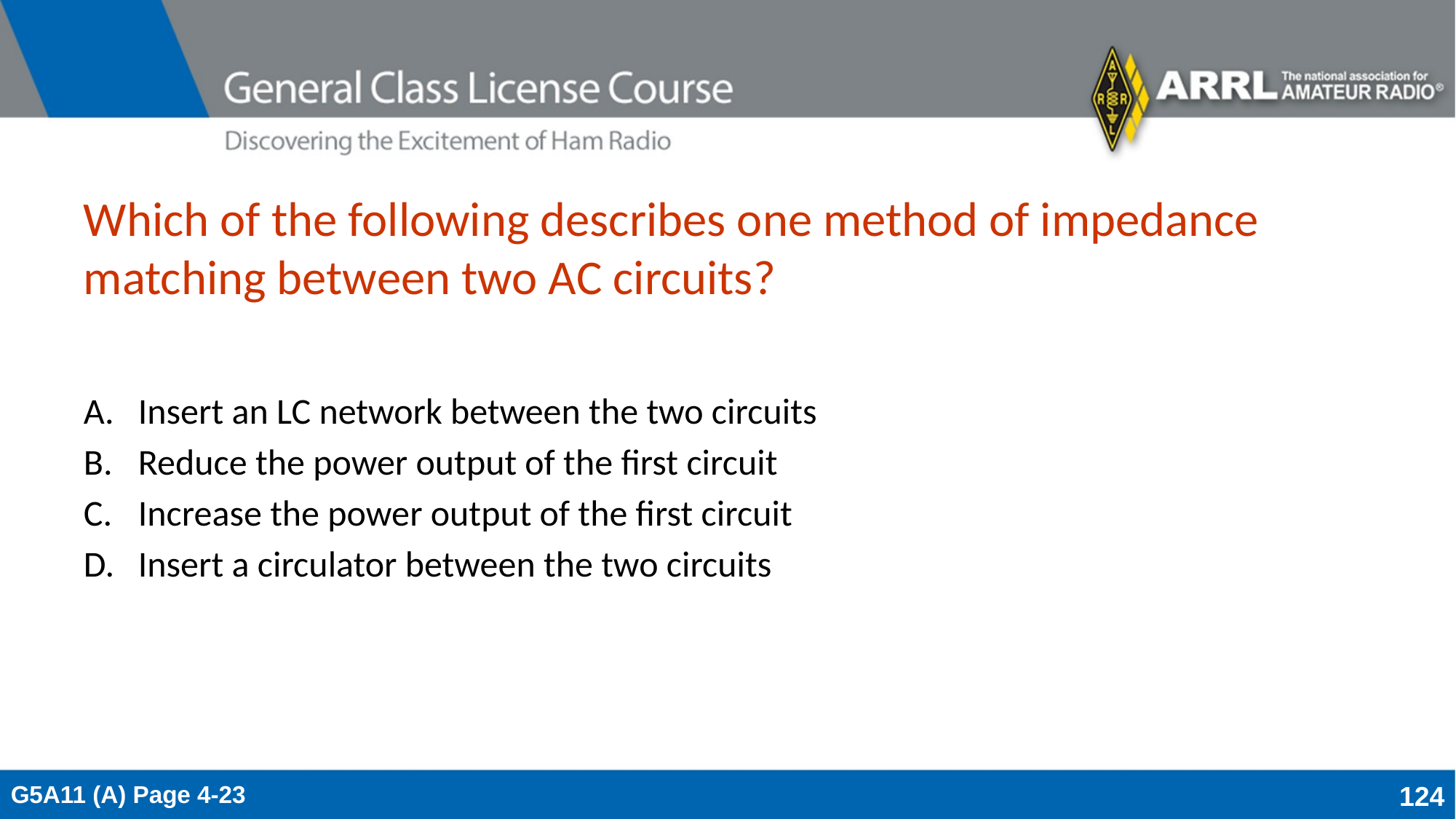

# Which of the following describes one method of impedance matching between two AC circuits?
Insert an LC network between the two circuits
Reduce the power output of the first circuit
Increase the power output of the first circuit
Insert a circulator between the two circuits
G5A11 (A) Page 4-23
124